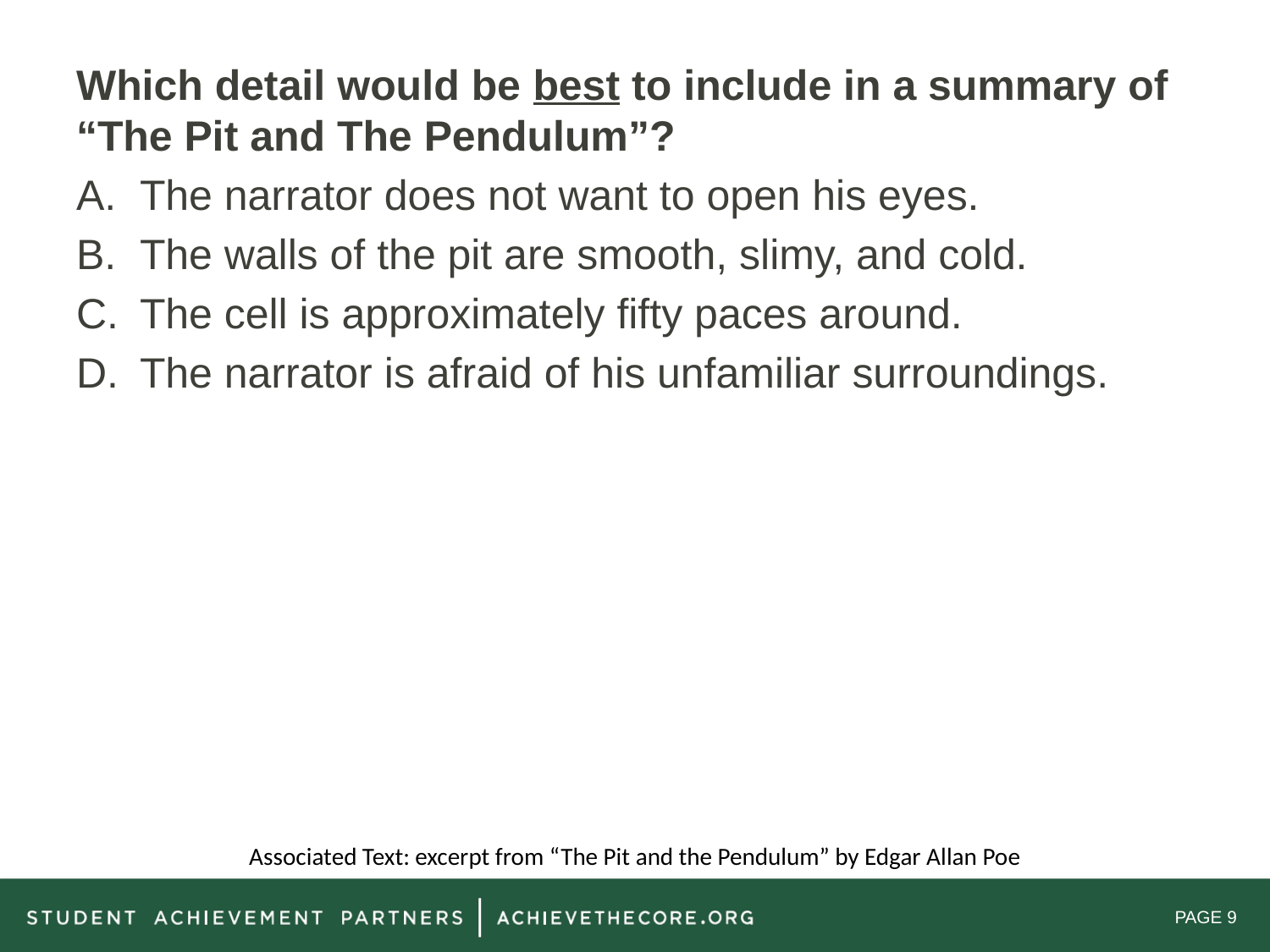

Which detail would be best to include in a summary of “The Pit and The Pendulum”?
The narrator does not want to open his eyes.
The walls of the pit are smooth, slimy, and cold.
The cell is approximately fifty paces around.
The narrator is afraid of his unfamiliar surroundings.
Associated Text: excerpt from “The Pit and the Pendulum” by Edgar Allan Poe